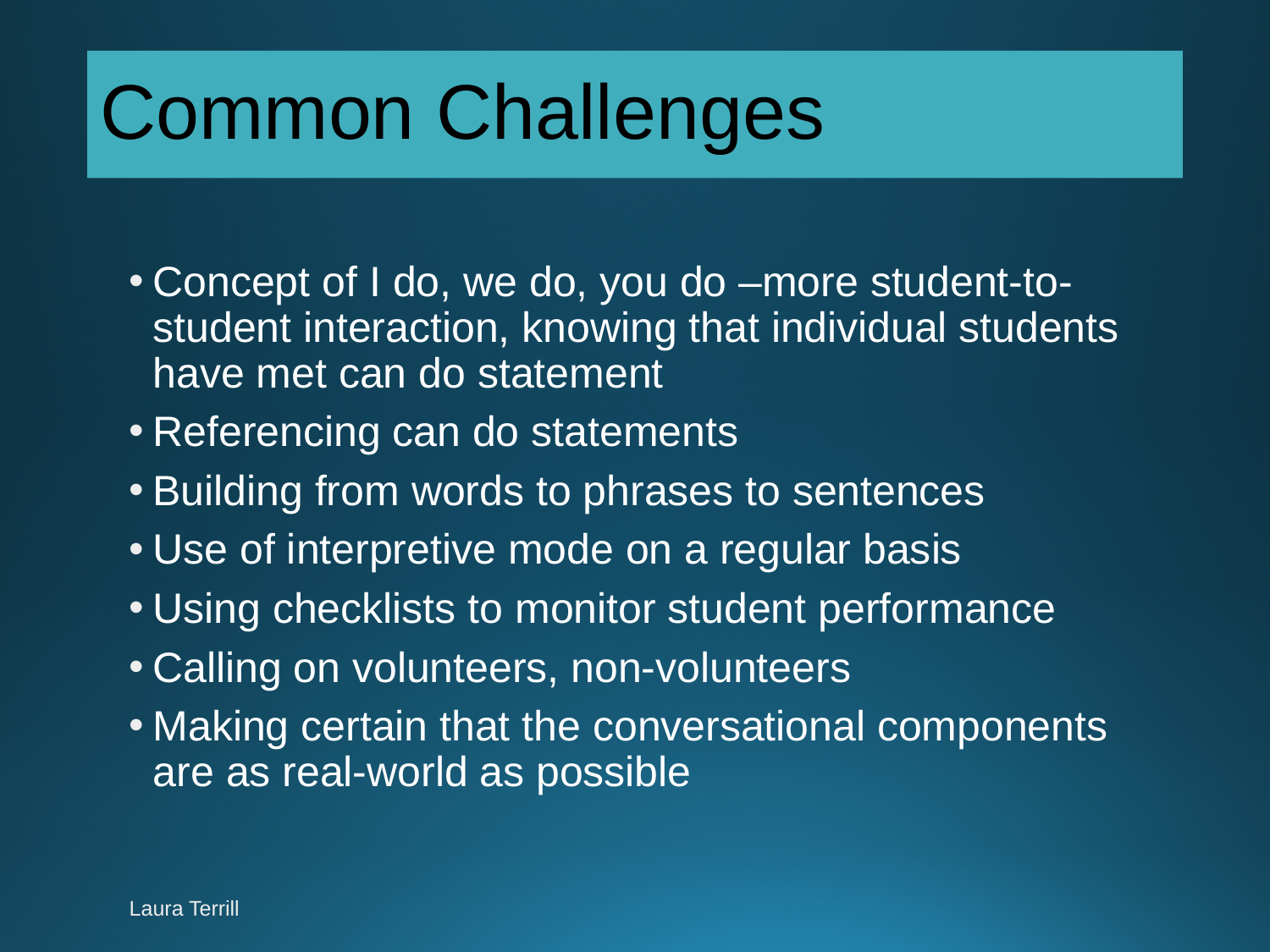

# Common Challenges
Concept of I do, we do, you do –more student-to-student interaction, knowing that individual students have met can do statement
Referencing can do statements
Building from words to phrases to sentences
Use of interpretive mode on a regular basis
Using checklists to monitor student performance
Calling on volunteers, non-volunteers
Making certain that the conversational components are as real-world as possible

Laura Terrill